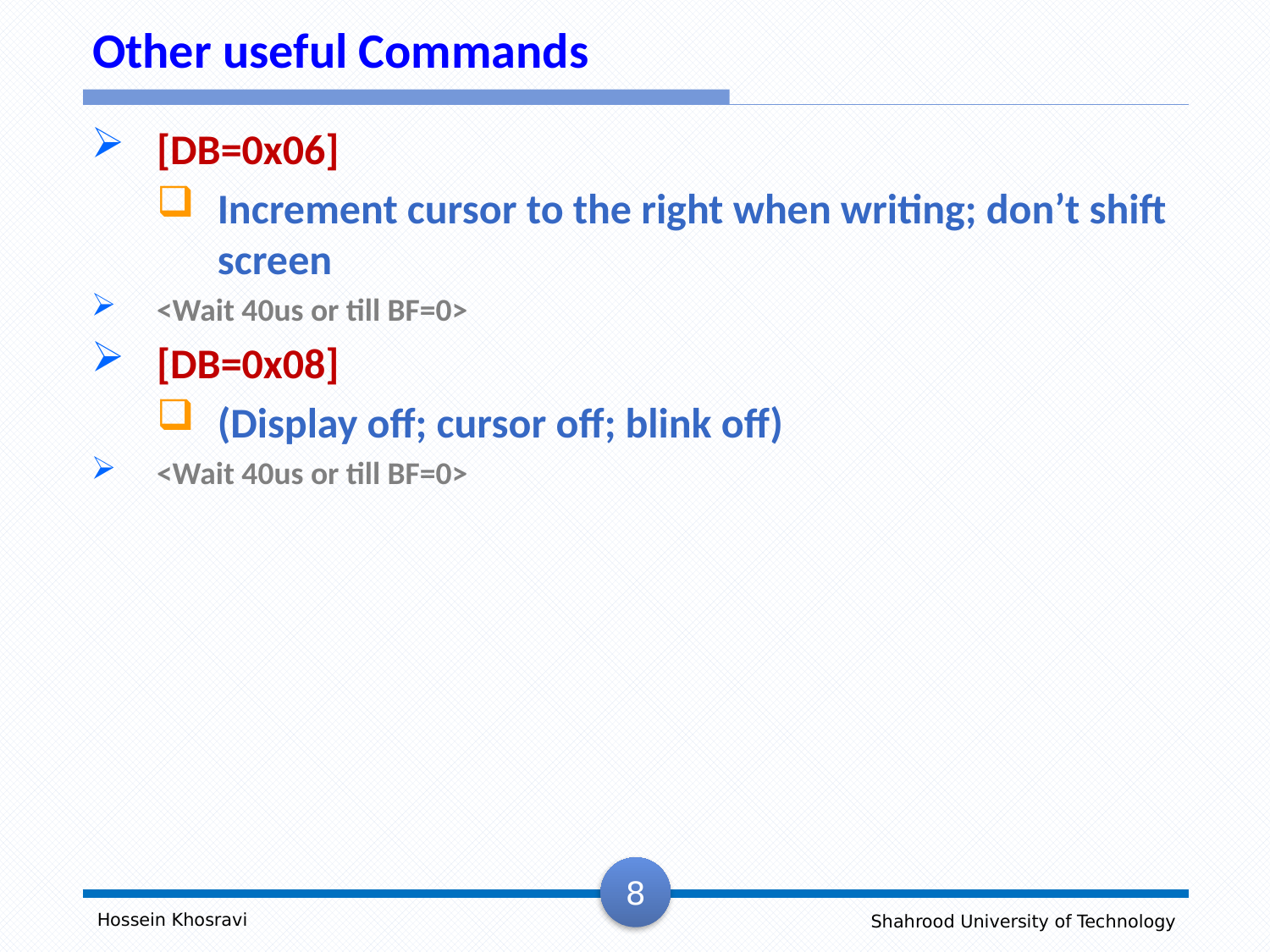

# Other useful Commands
[DB=0x06]
Increment cursor to the right when writing; don’t shift screen
<Wait 40us or till BF=0>
[DB=0x08]
(Display off; cursor off; blink off)
<Wait 40us or till BF=0>
Hossein Khosravi
Shahrood University of Technology